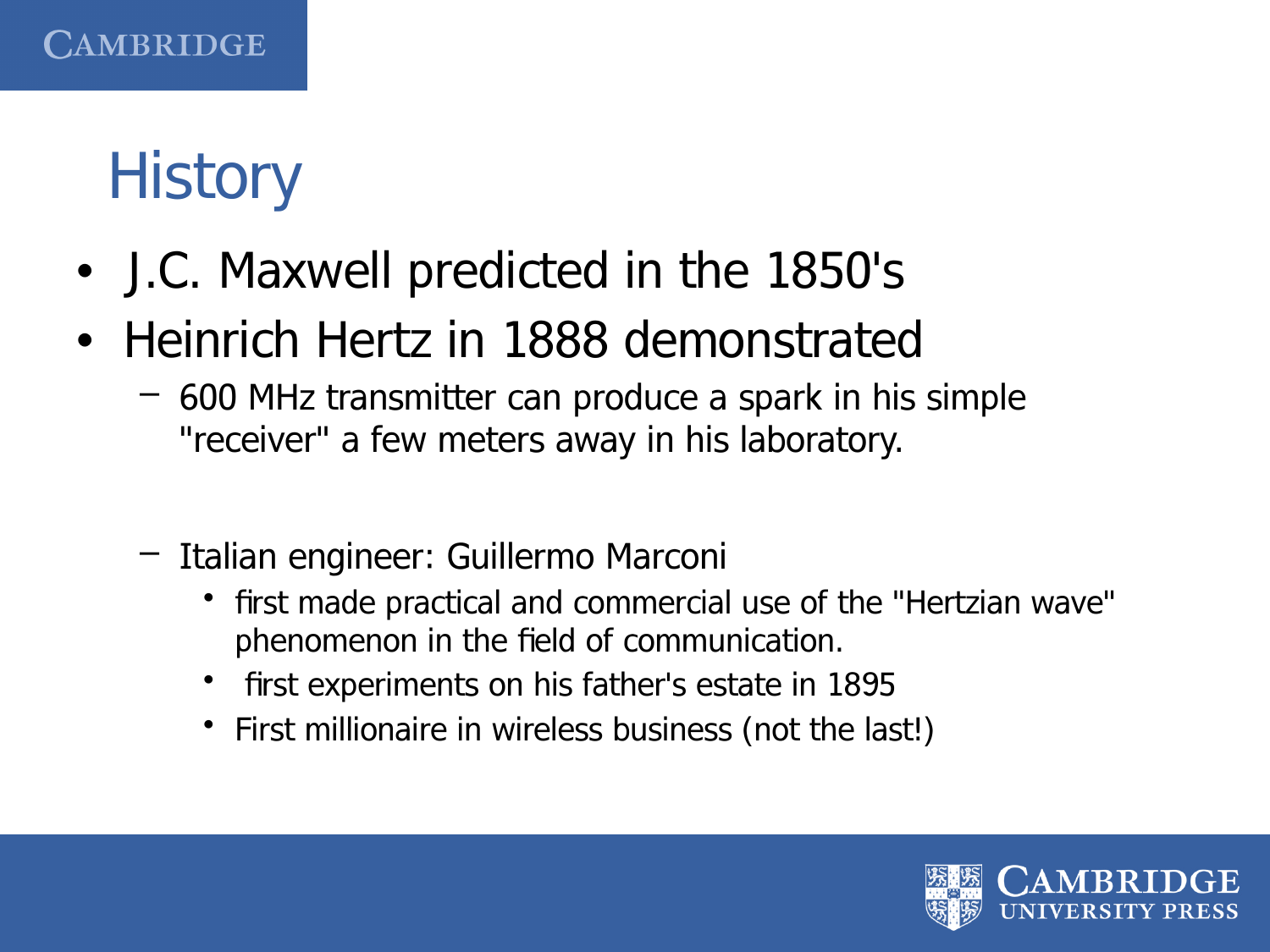

# History
J.C. Maxwell predicted in the 1850's
Heinrich Hertz in 1888 demonstrated
600 MHz transmitter can produce a spark in his simple "receiver" a few meters away in his laboratory.

Italian engineer: Guillermo Marconi
first made practical and commercial use of the "Hertzian wave" phenomenon in the field of communication.
 first experiments on his father's estate in 1895
First millionaire in wireless business (not the last!)